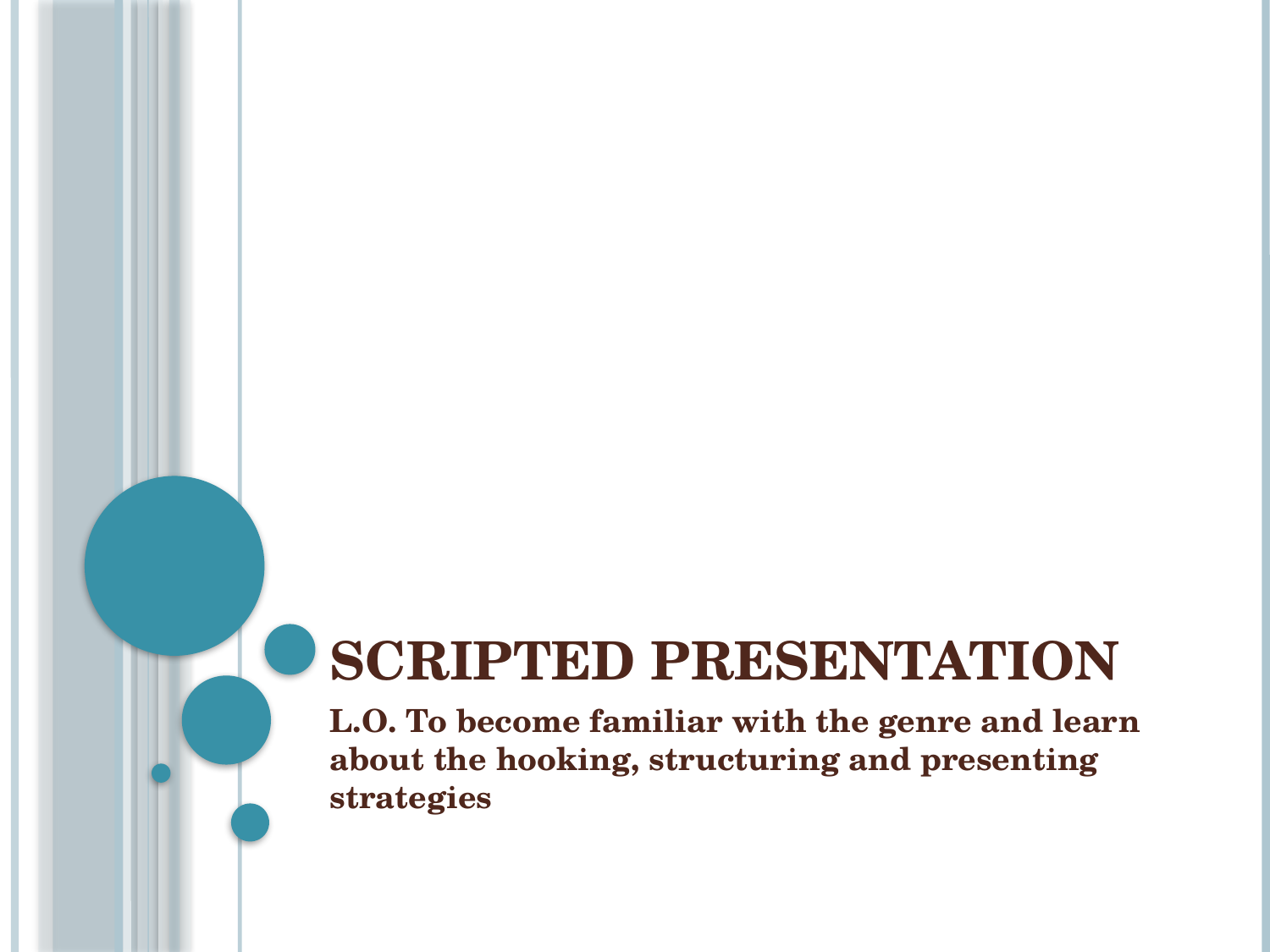

# Scripted Presentation
L.O. To become familiar with the genre and learn about the hooking, structuring and presenting strategies